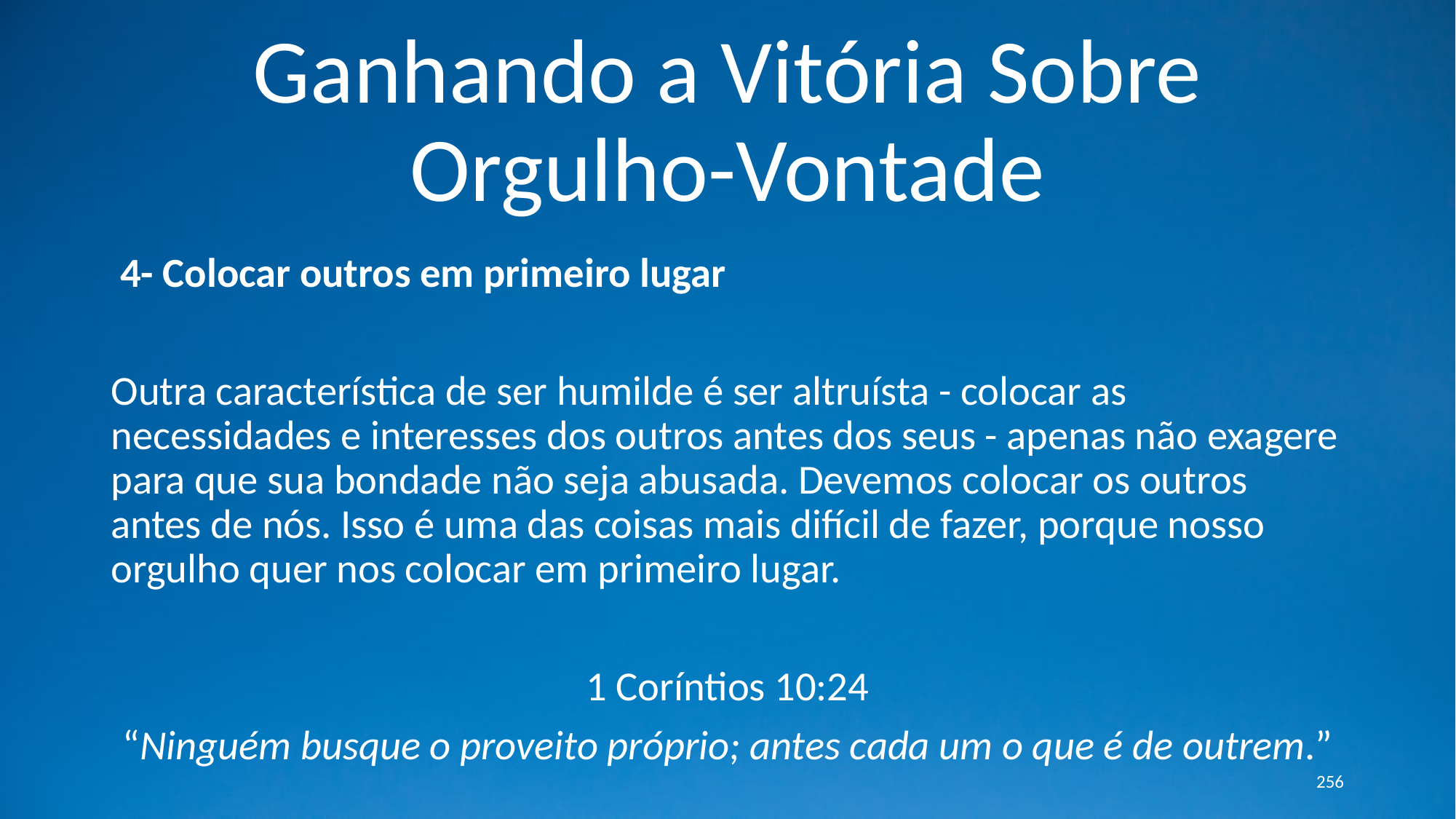

# Ganhando a Vitória Sobre Orgulho-Vontade
 4- Colocar outros em primeiro lugar

Outra característica de ser humilde é ser altruísta - colocar as necessidades e interesses dos outros antes dos seus - apenas não exagere para que sua bondade não seja abusada. Devemos colocar os outros antes de nós. Isso é uma das coisas mais difícil de fazer, porque nosso orgulho quer nos colocar em primeiro lugar.

1 Coríntios 10:24
“Ninguém busque o proveito próprio; antes cada um o que é de outrem.”

256